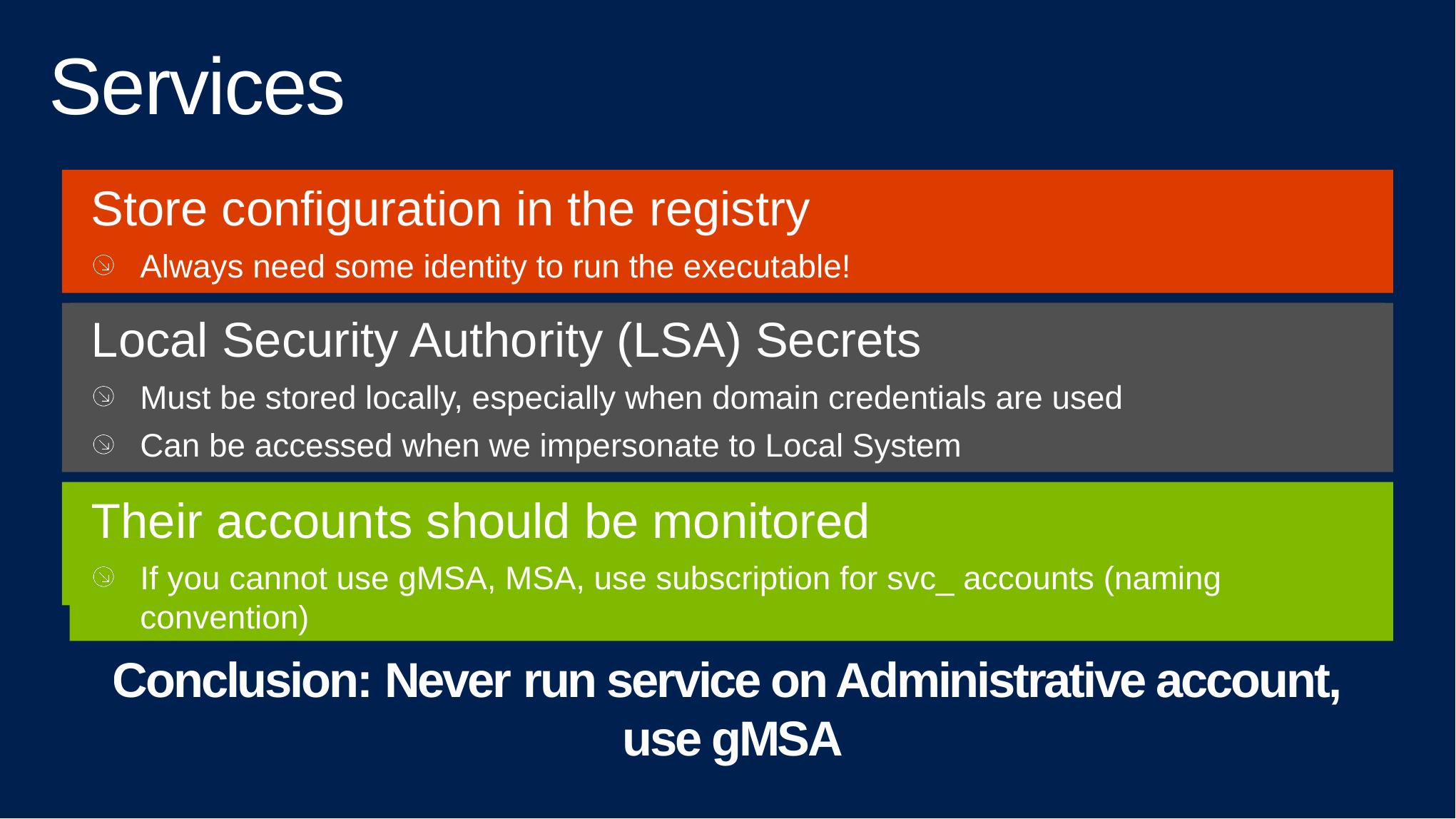

# Services

Store configuration in the registry
Always need some identity to run the executable!

Local Security Authority (LSA) Secrets
Must be stored locally, especially when domain credentials are used
Can be accessed when we impersonate to Local System

Their accounts should be monitored
If you cannot use gMSA, MSA, use subscription for svc_ accounts (naming convention)
Conclusion: Never run service on Administrative account,
use gMSA